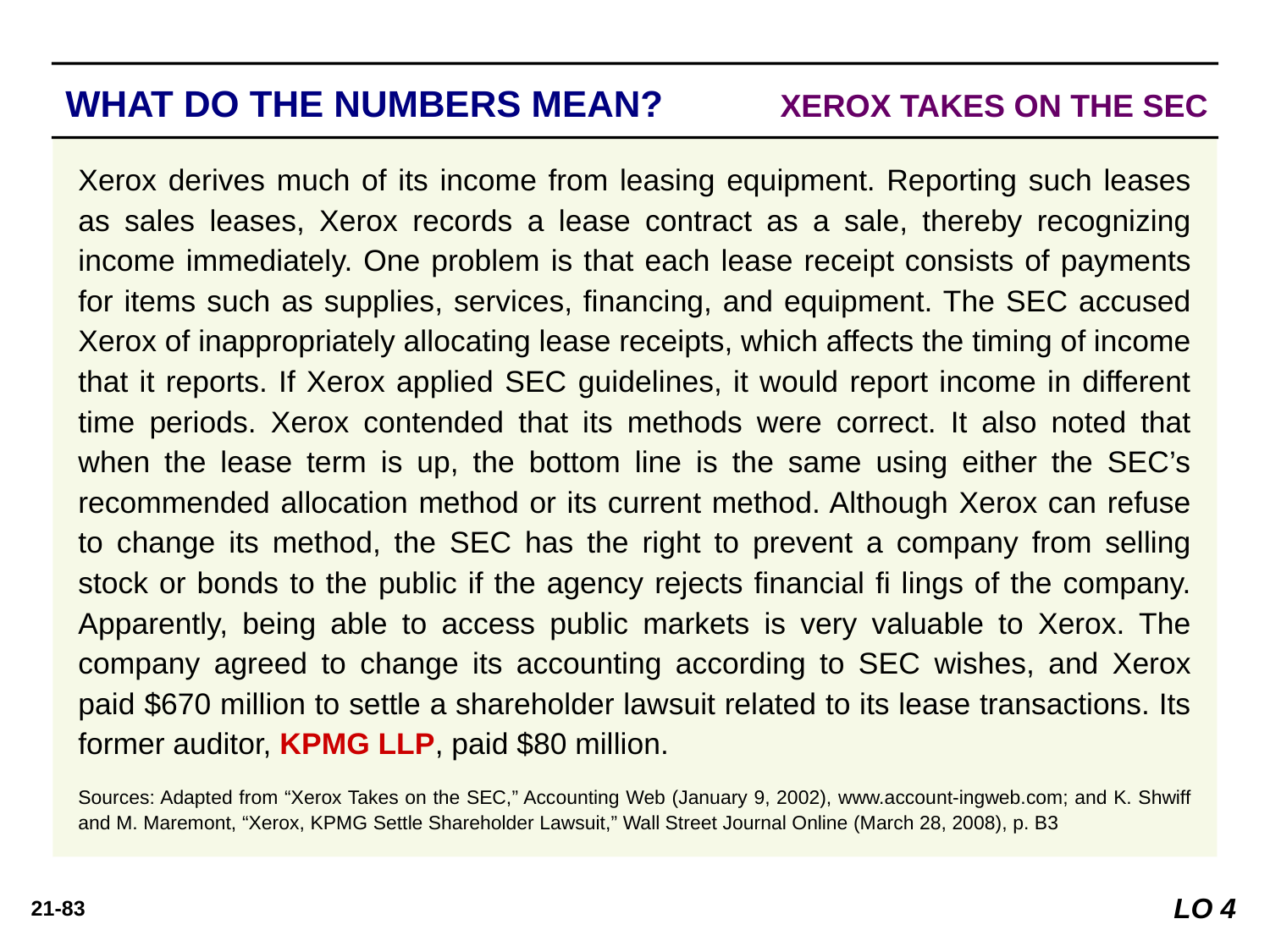

WHAT DO THE NUMBERS MEAN?  	XEROX TAKES ON THE SEC
WHAT’S YOUR PRINCIPLE
Xerox derives much of its income from leasing equipment. Reporting such leases as sales leases, Xerox records a lease contract as a sale, thereby recognizing income immediately. One problem is that each lease receipt consists of payments for items such as supplies, services, ﬁnancing, and equipment. The SEC accused Xerox of inappropriately allocating lease receipts, which affects the timing of income that it reports. If Xerox applied SEC guidelines, it would report income in different time periods. Xerox contended that its methods were correct. It also noted that when the lease term is up, the bottom line is the same using either the SEC’s recommended allocation method or its current method. Although Xerox can refuse to change its method, the SEC has the right to prevent a company from selling stock or bonds to the public if the agency rejects ﬁnancial ﬁ lings of the company. Apparently, being able to access public markets is very valuable to Xerox. The company agreed to change its accounting according to SEC wishes, and Xerox paid $670 million to settle a shareholder lawsuit related to its lease transactions. Its former auditor, KPMG LLP, paid $80 million.
Sources: Adapted from “Xerox Takes on the SEC,” Accounting Web (January 9, 2002), www.account-ingweb.com; and K. Shwiff and M. Maremont, “Xerox, KPMG Settle Shareholder Lawsuit,” Wall Street Journal Online (March 28, 2008), p. B3

LO 4